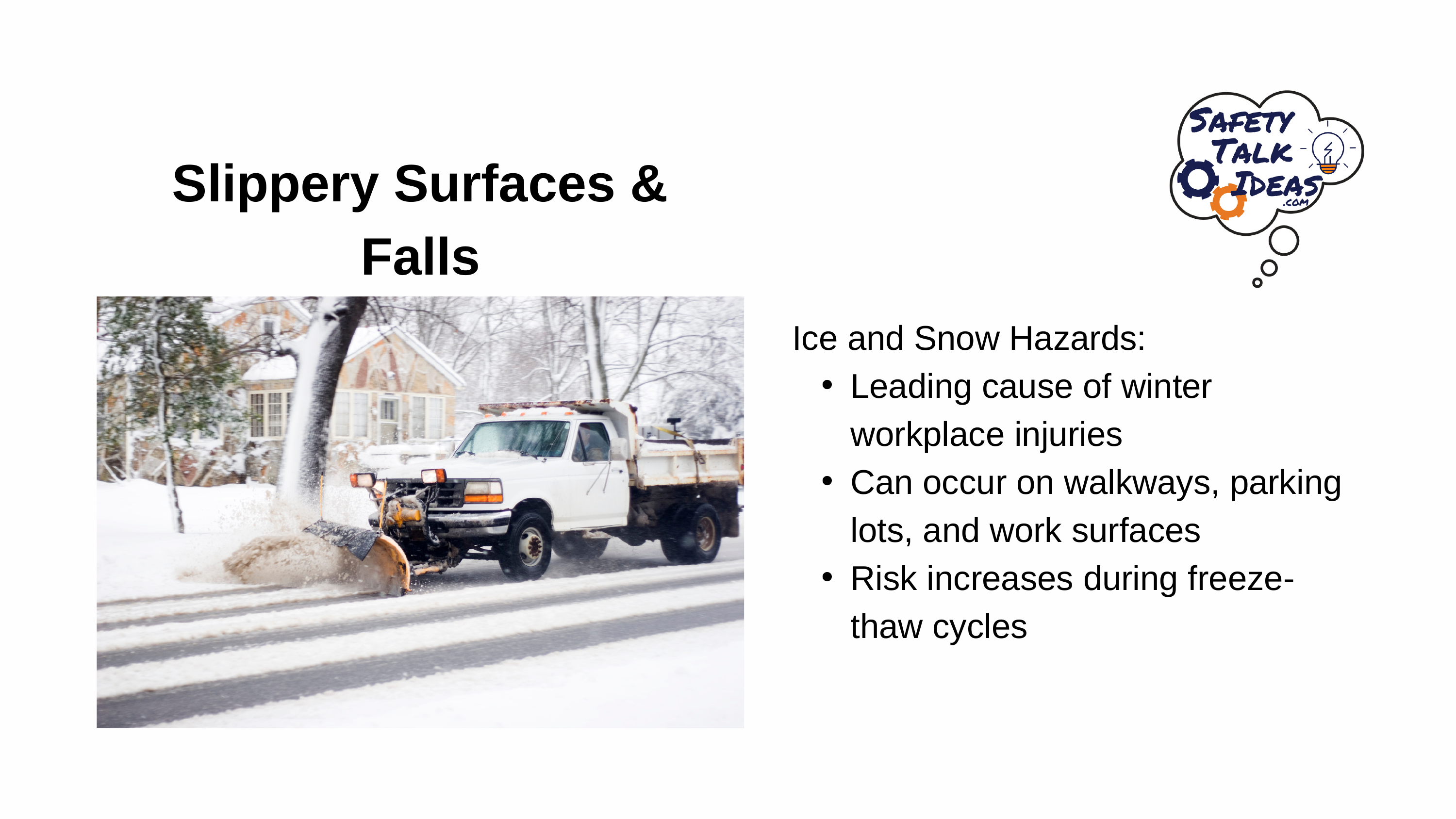

Slippery Surfaces & Falls

Ice and Snow Hazards:
Leading cause of winter workplace injuries
Can occur on walkways, parking lots, and work surfaces
Risk increases during freeze-thaw cycles